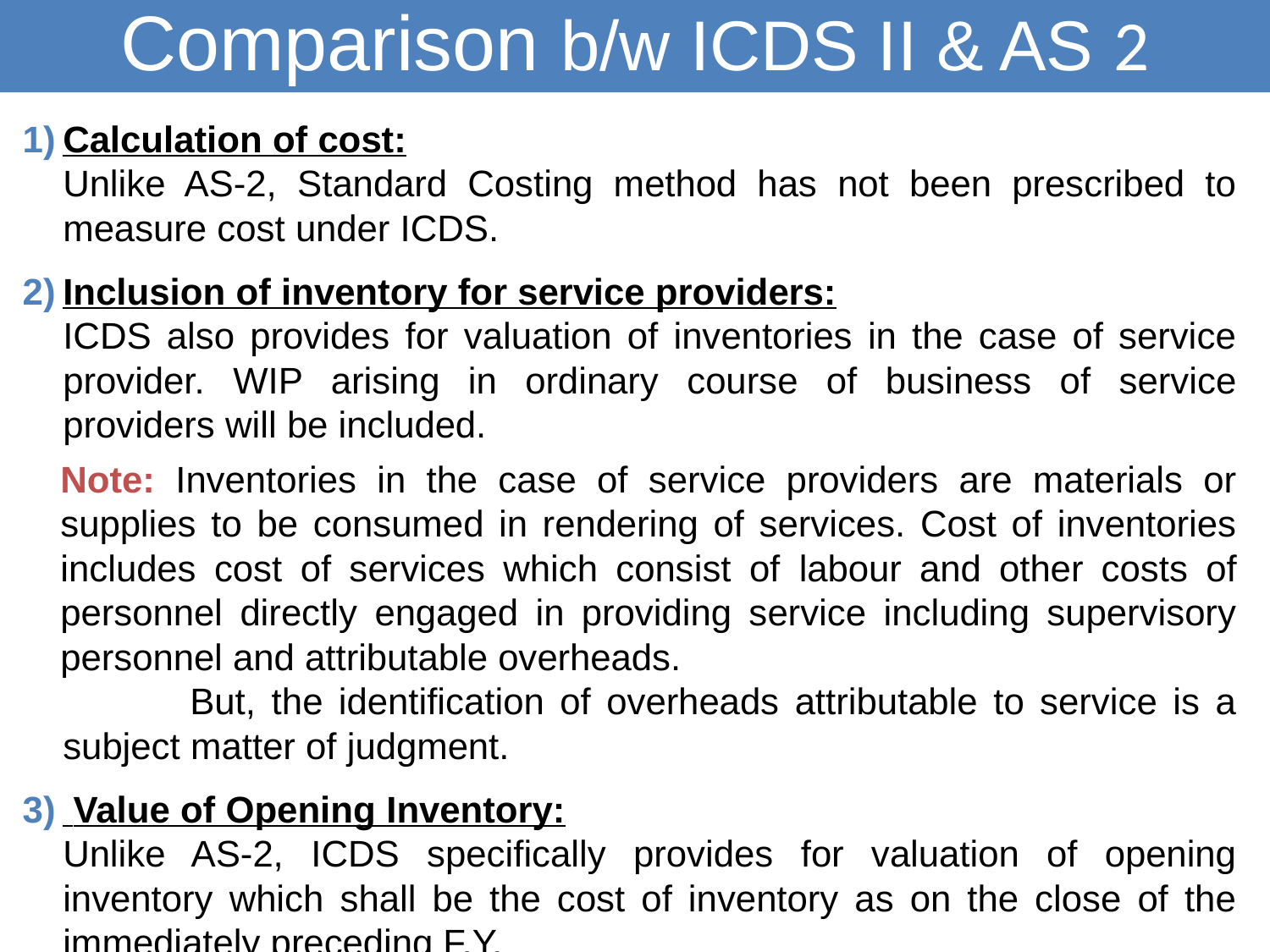

Comparison b/w ICDS II & AS 2
Calculation of cost:
	Unlike AS-2, Standard Costing method has not been prescribed to measure cost under ICDS.

Inclusion of inventory for service providers:
	ICDS also provides for valuation of inventories in the case of service provider. WIP arising in ordinary course of business of service providers will be included.
	Note: Inventories in the case of service providers are materials or supplies to be consumed in rendering of services. Cost of inventories includes cost of services which consist of labour and other costs of personnel directly engaged in providing service including supervisory personnel and attributable overheads.
		But, the identification of overheads attributable to service is a subject matter of judgment.

 Value of Opening Inventory:
	Unlike AS-2, ICDS specifically provides for valuation of opening inventory which shall be the cost of inventory as on the close of the immediately preceding F.Y.
		If business commenced during the previous year, it shall be the cost of inventory available on the day of commencement of business.